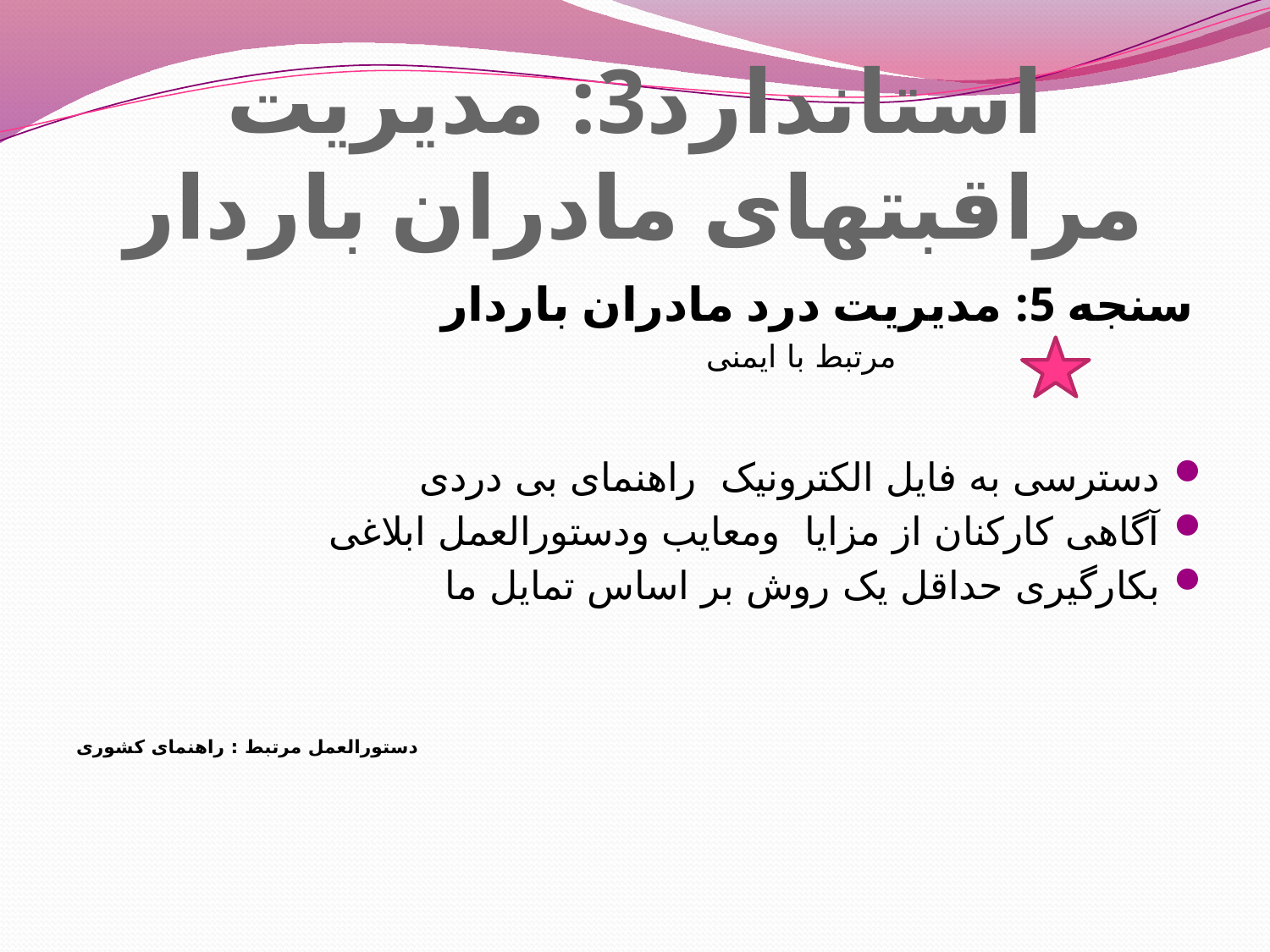

# استاندارد3: مدیریت مراقبتهای مادران باردار
سنجه 5: مدیریت درد مادران باردار
                                     مرتبط با ایمنی

دسترسی به فایل الکترونیک  راهنمای بی دردی
آگاهی کارکنان از مزایا  ومعایب ودستورالعمل ابلاغی
بکارگیری حداقل یک روش بر اساس تمایل ما

                                                                                                                                                                                                                               دستورالعمل مرتبط : راهنمای کشوری